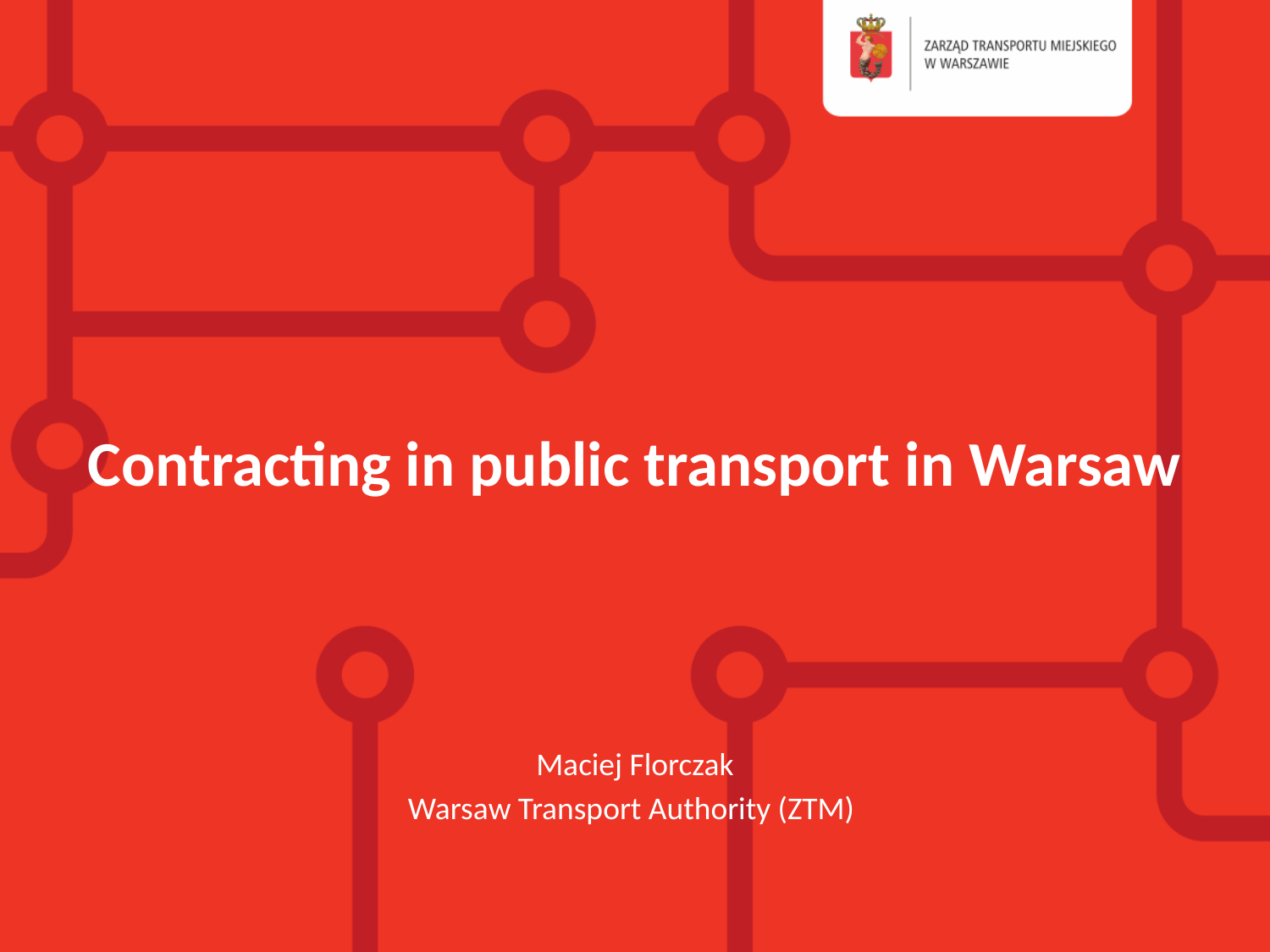

Contracting in public transport in Warsaw
Maciej Florczak
Warsaw Transport Authority (ZTM)